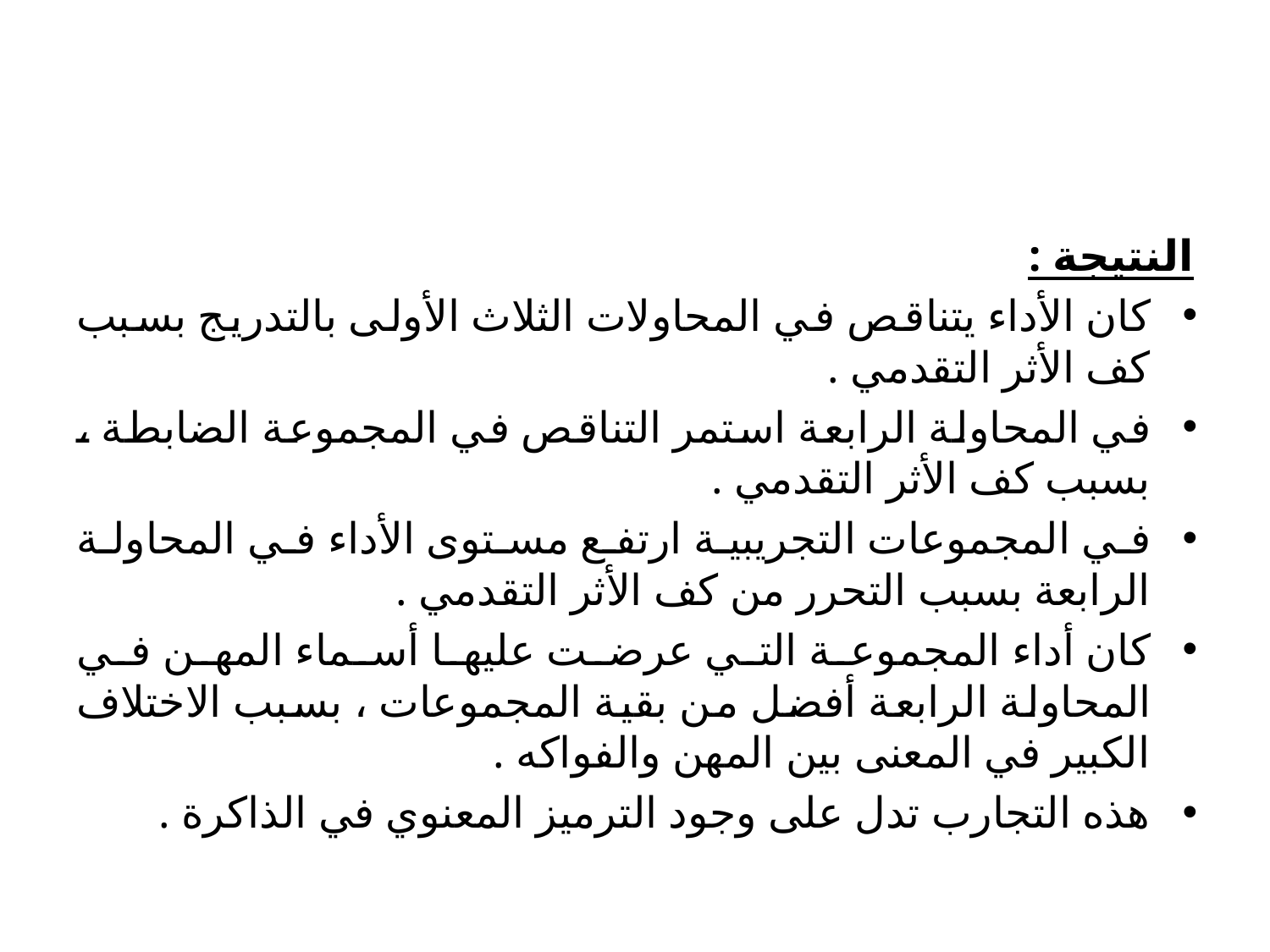

#
النتيجة :
كان الأداء يتناقص في المحاولات الثلاث الأولى بالتدريج بسبب كف الأثر التقدمي .
في المحاولة الرابعة استمر التناقص في المجموعة الضابطة ، بسبب كف الأثر التقدمي .
في المجموعات التجريبية ارتفع مستوى الأداء في المحاولة الرابعة بسبب التحرر من كف الأثر التقدمي .
كان أداء المجموعة التي عرضت عليها أسماء المهن في المحاولة الرابعة أفضل من بقية المجموعات ، بسبب الاختلاف الكبير في المعنى بين المهن والفواكه .
هذه التجارب تدل على وجود الترميز المعنوي في الذاكرة .